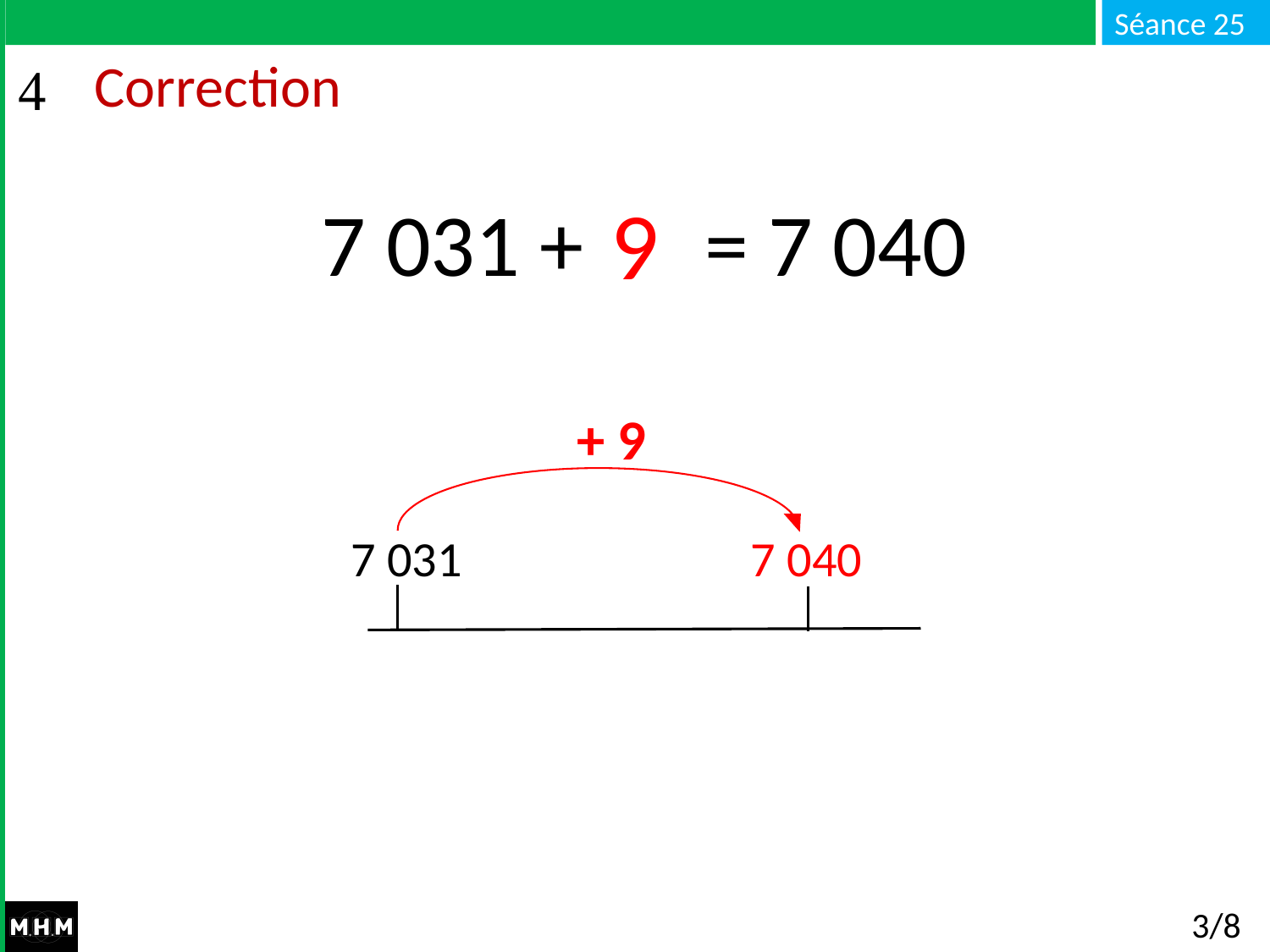

# Correction
9
7 031 + …  = 7 040
+ 9

7 031
7 040
3/8